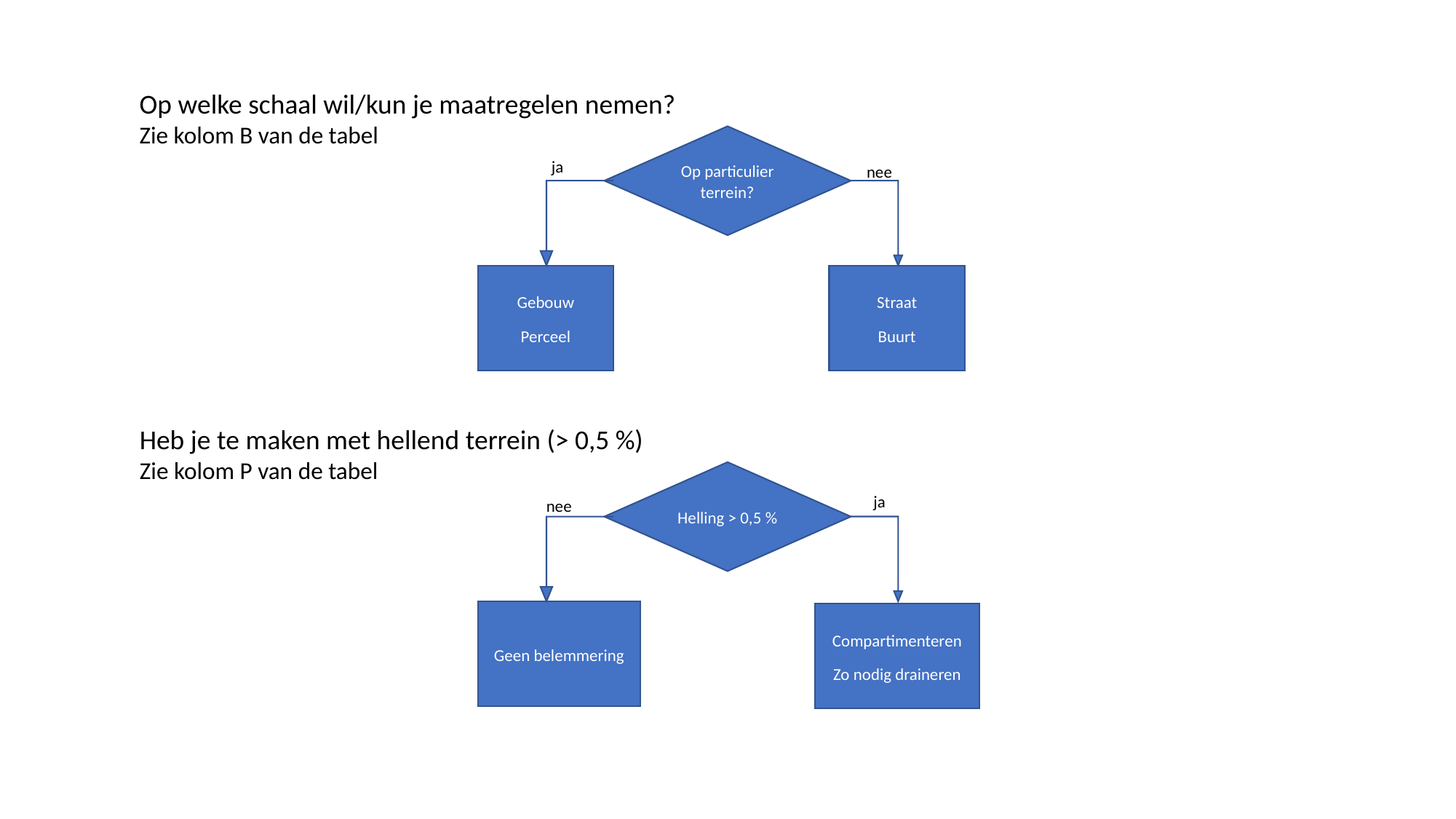

Op welke schaal wil/kun je maatregelen nemen?
Zie kolom B van de tabel
Op particulier terrein?
ja
nee

Straat
Buurt
Gebouw
Perceel
Heb je te maken met hellend terrein (> 0,5 %)
Zie kolom P van de tabel
Helling > 0,5 %
ja
nee

Geen belemmering
Compartimenteren
Zo nodig draineren